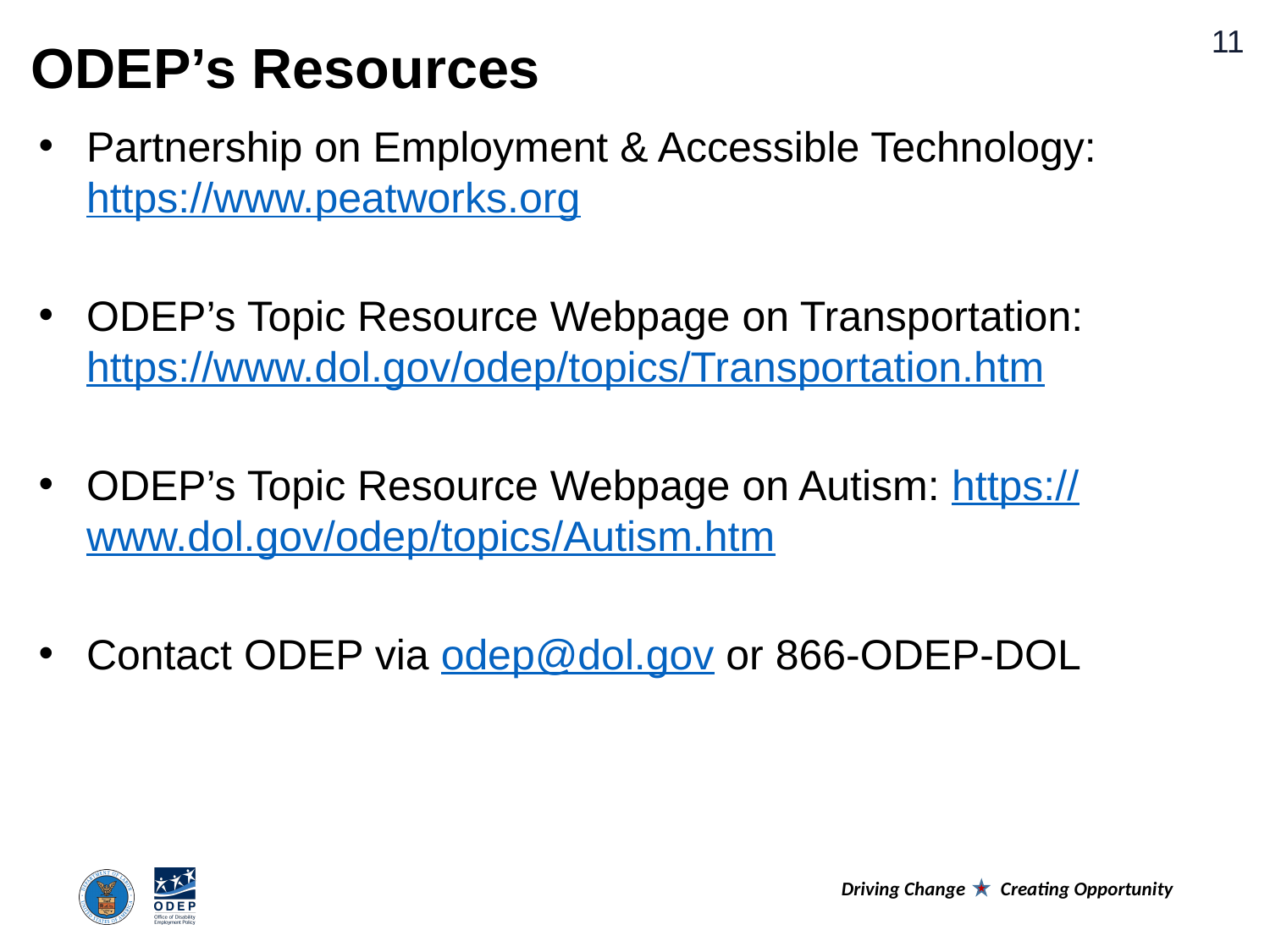

ODEP’s Resources
Partnership on Employment & Accessible Technology: https://www.peatworks.org

ODEP’s Topic Resource Webpage on Transportation: https://www.dol.gov/odep/topics/Transportation.htm

ODEP’s Topic Resource Webpage on Autism: https://www.dol.gov/odep/topics/Autism.htm

Contact ODEP via odep@dol.gov or 866-ODEP-DOL